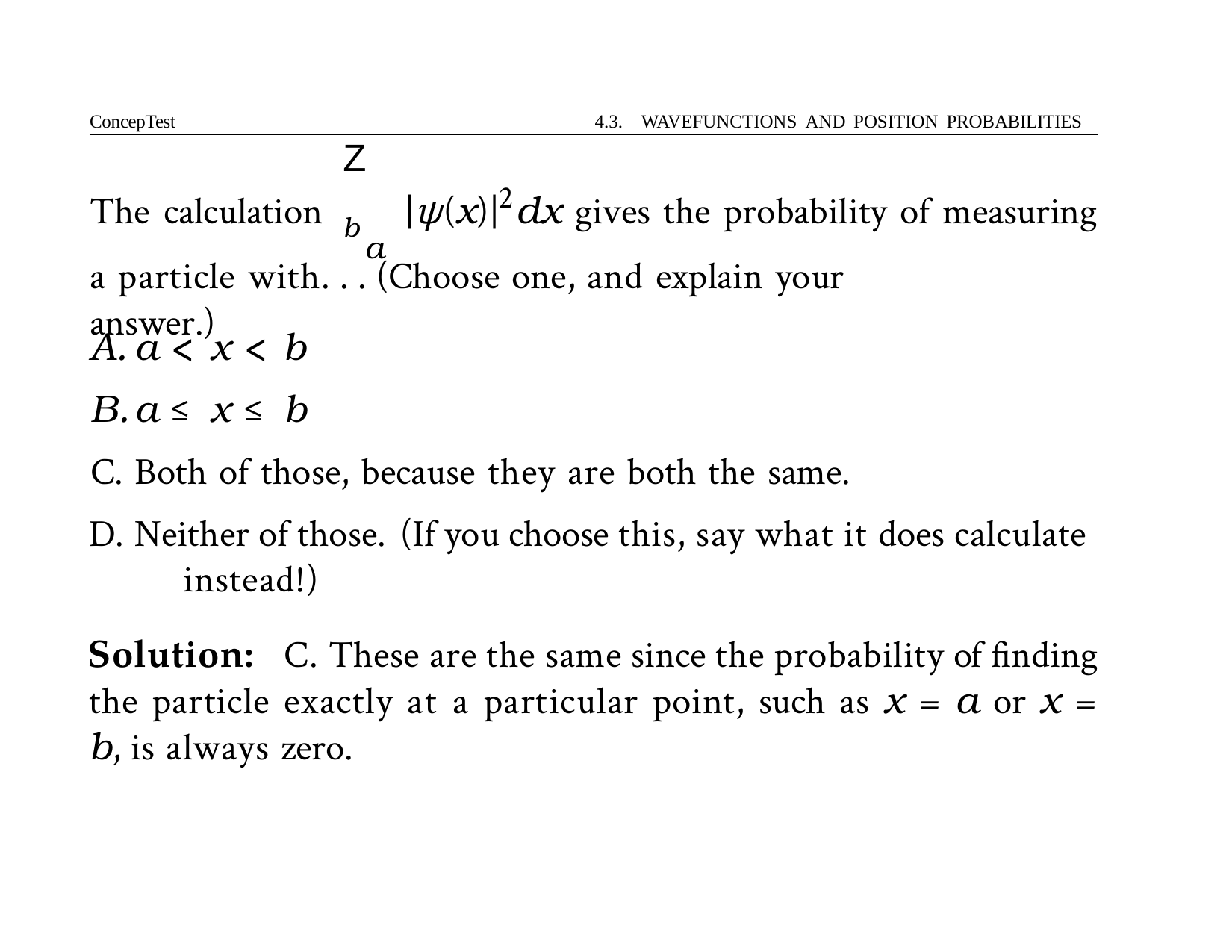

ConcepTest
4.3.  WAVEFUNCTIONS AND POSITION PROBABILITIES
Z	b

2
The calculation	|ψ(x)| dx gives the probability of measuring
a
a particle with. . . (Choose one, and explain your answer.)
a < x < b
a ≤ x ≤ b
Both of those, because they are both the same.
Neither of those. (If you choose this, say what it does calculate 	instead!)
Solution: C. These are the same since the probability of finding the particle exactly at a particular point, such as x = a or x = b, is always zero.